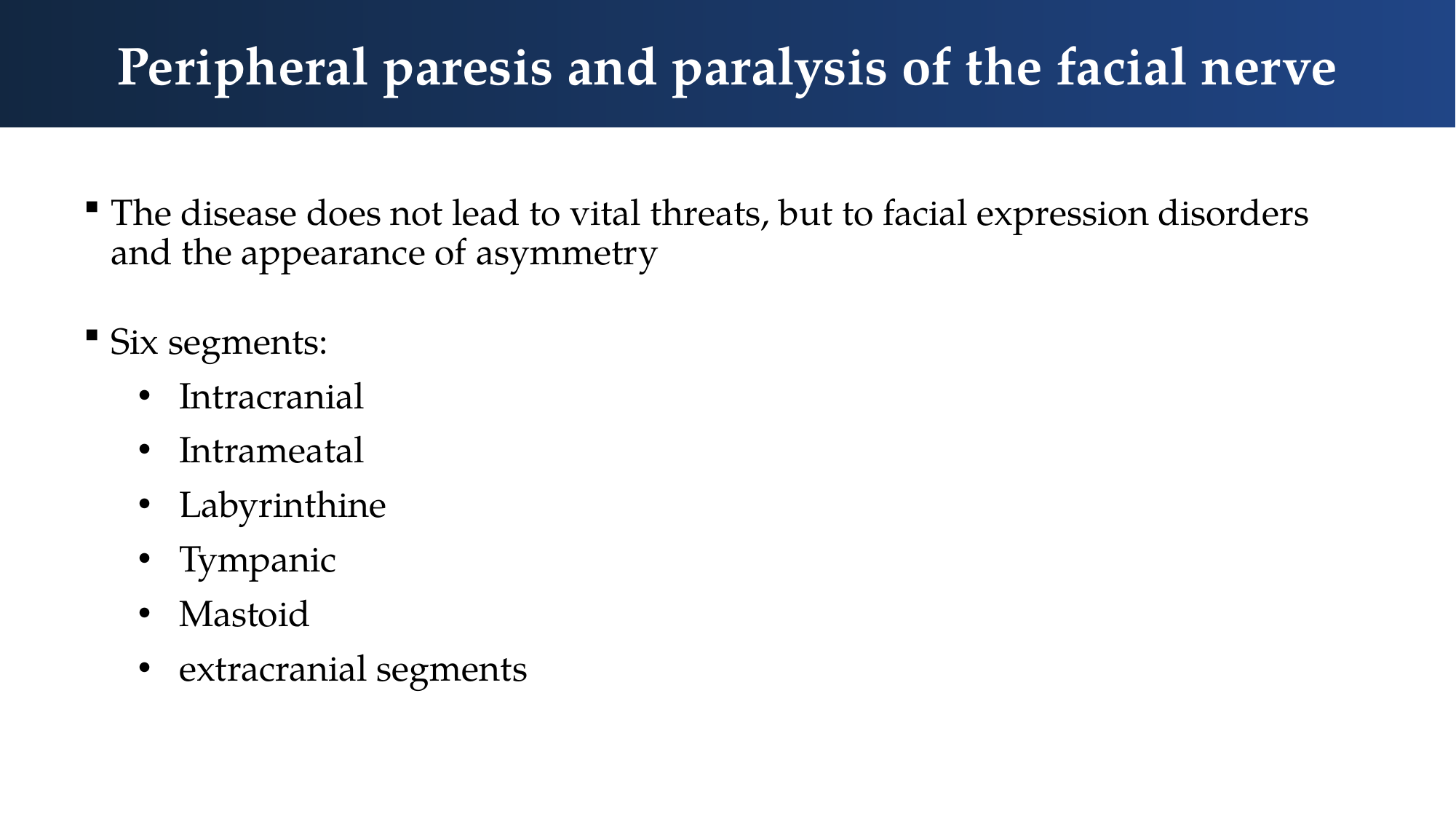

Peripheral paresis and paralysis of the facial nerve
The disease does not lead to vital threats, but to facial expression disorders and the appearance of asymmetry

Six segments:
Intracranial
Intrameatal
Labyrinthine
Tympanic
Mastoid
extracranial segments